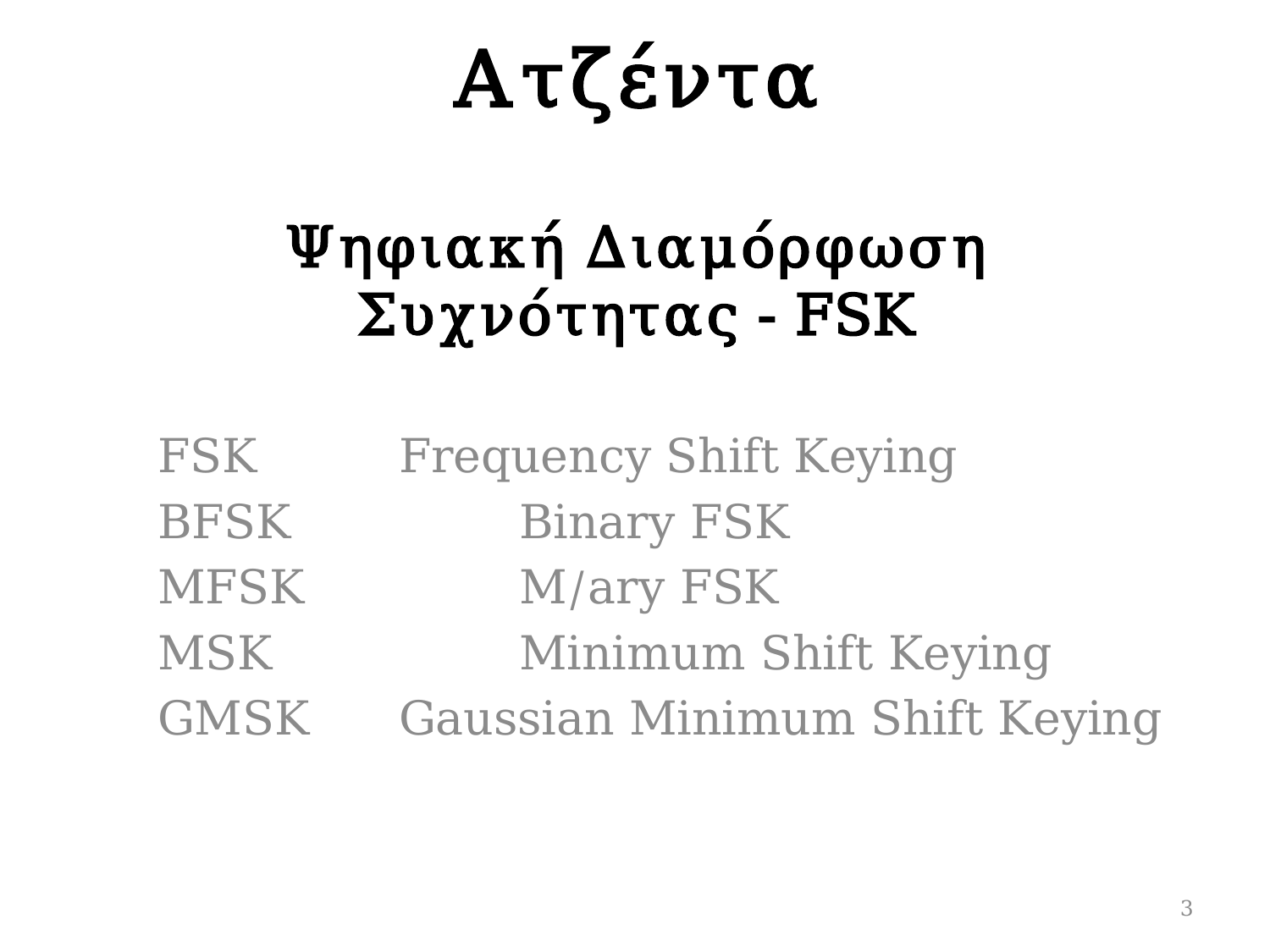

Ατζέντα
# Ψηφιακή Διαμόρφωση Συχνότητας - FSK
FSK		Frequency Shift Keying
BFSK 		Binary FSK
MFSK		M/ary FSK
MSK 		Minimum Shift Keying
GMSK 	Gaussian Minimum Shift Keying

3